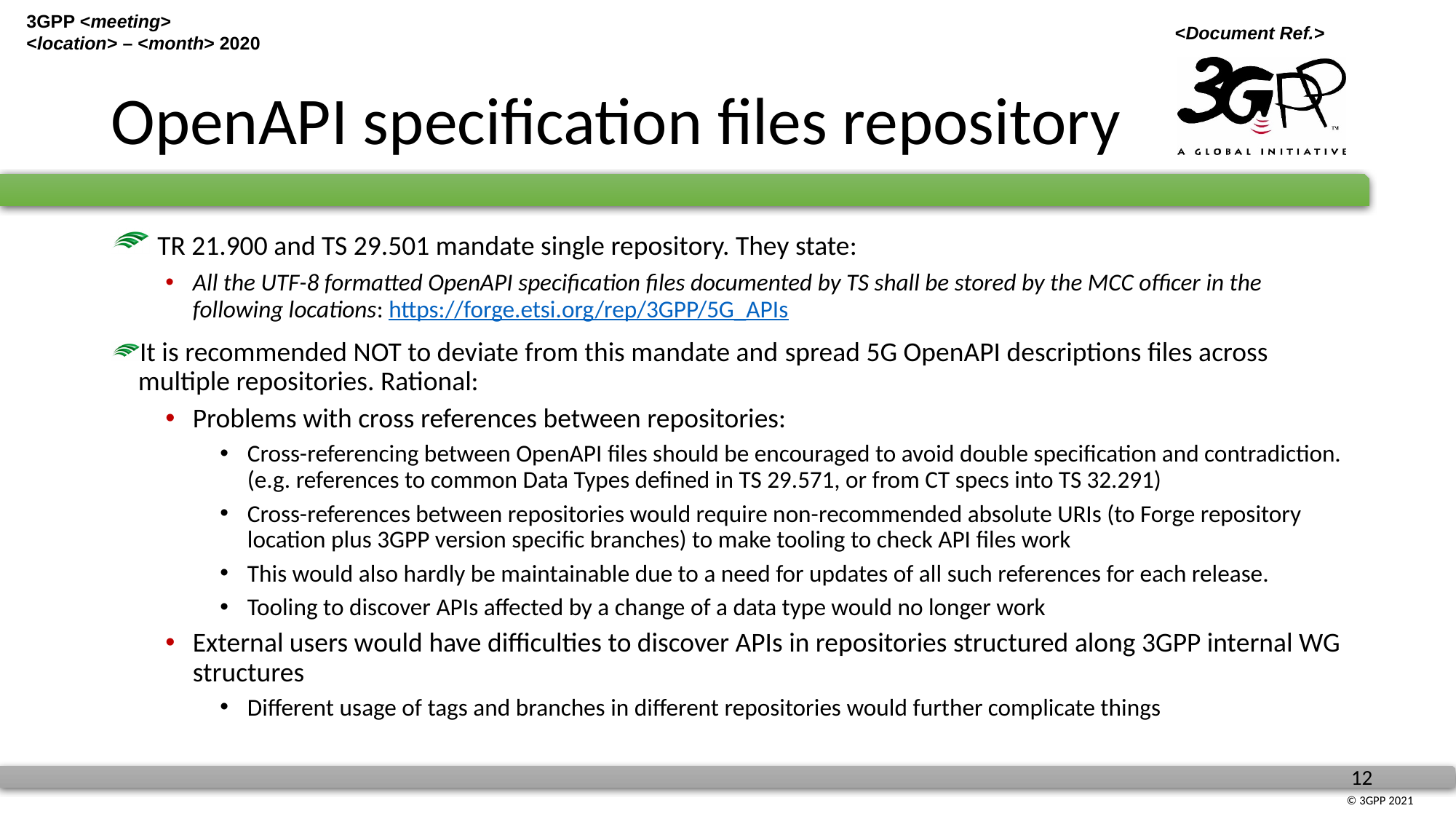

# OpenAPI specification files repository
 TR 21.900 and TS 29.501 mandate single repository. They state:
All the UTF-8 formatted OpenAPI specification files documented by TS shall be stored by the MCC officer in the following locations: https://forge.etsi.org/rep/3GPP/5G_APIs
It is recommended NOT to deviate from this mandate and spread 5G OpenAPI descriptions files across multiple repositories. Rational:
Problems with cross references between repositories:
Cross-referencing between OpenAPI files should be encouraged to avoid double specification and contradiction. (e.g. references to common Data Types defined in TS 29.571, or from CT specs into TS 32.291)
Cross-references between repositories would require non-recommended absolute URIs (to Forge repository location plus 3GPP version specific branches) to make tooling to check API files work
This would also hardly be maintainable due to a need for updates of all such references for each release.
Tooling to discover APIs affected by a change of a data type would no longer work
External users would have difficulties to discover APIs in repositories structured along 3GPP internal WG structures
Different usage of tags and branches in different repositories would further complicate things